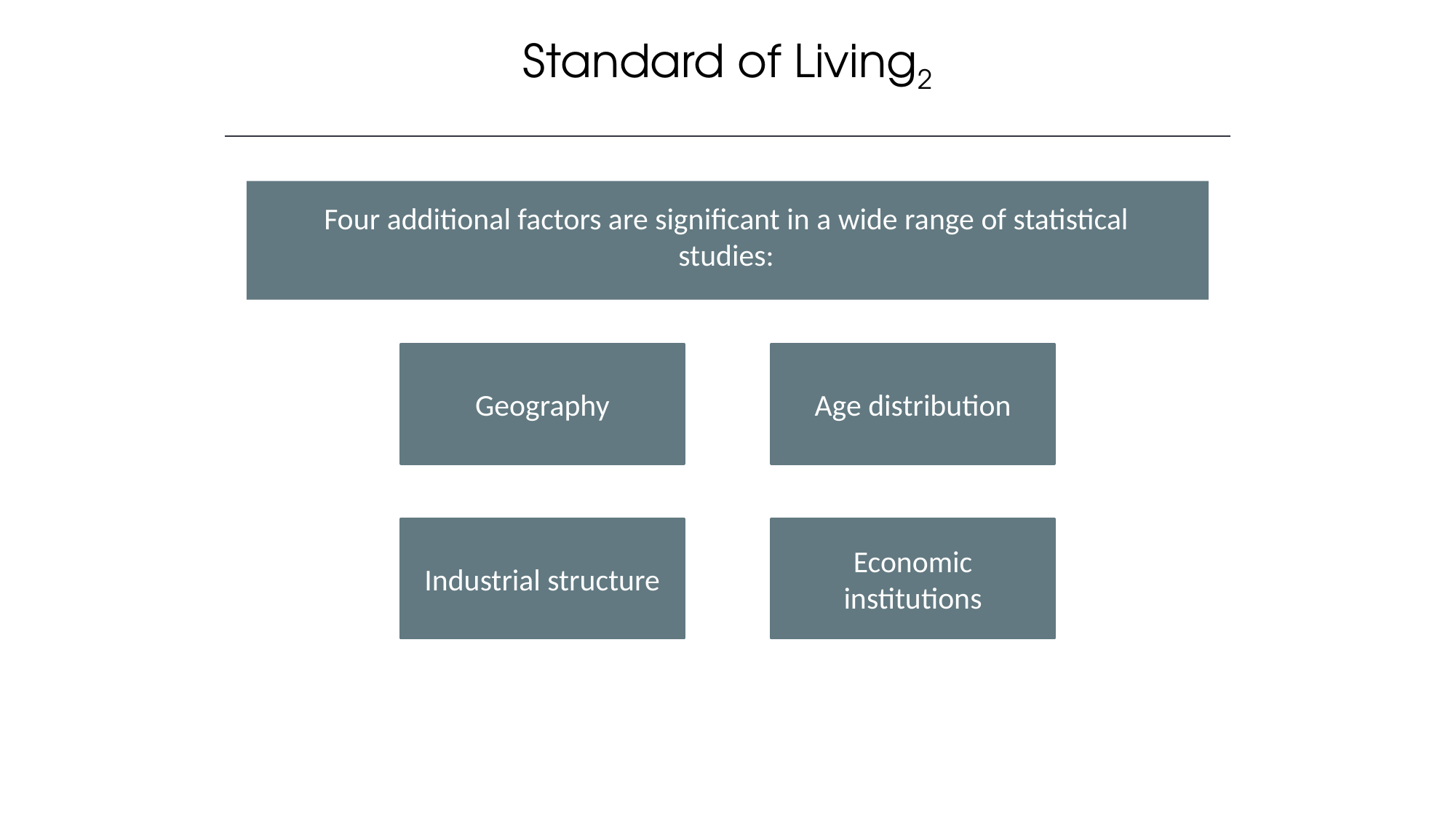

Standard of Living2

Four additional factors are significant in a wide range of statistical studies:
Geography
Age distribution
Industrial structure
Economic institutions